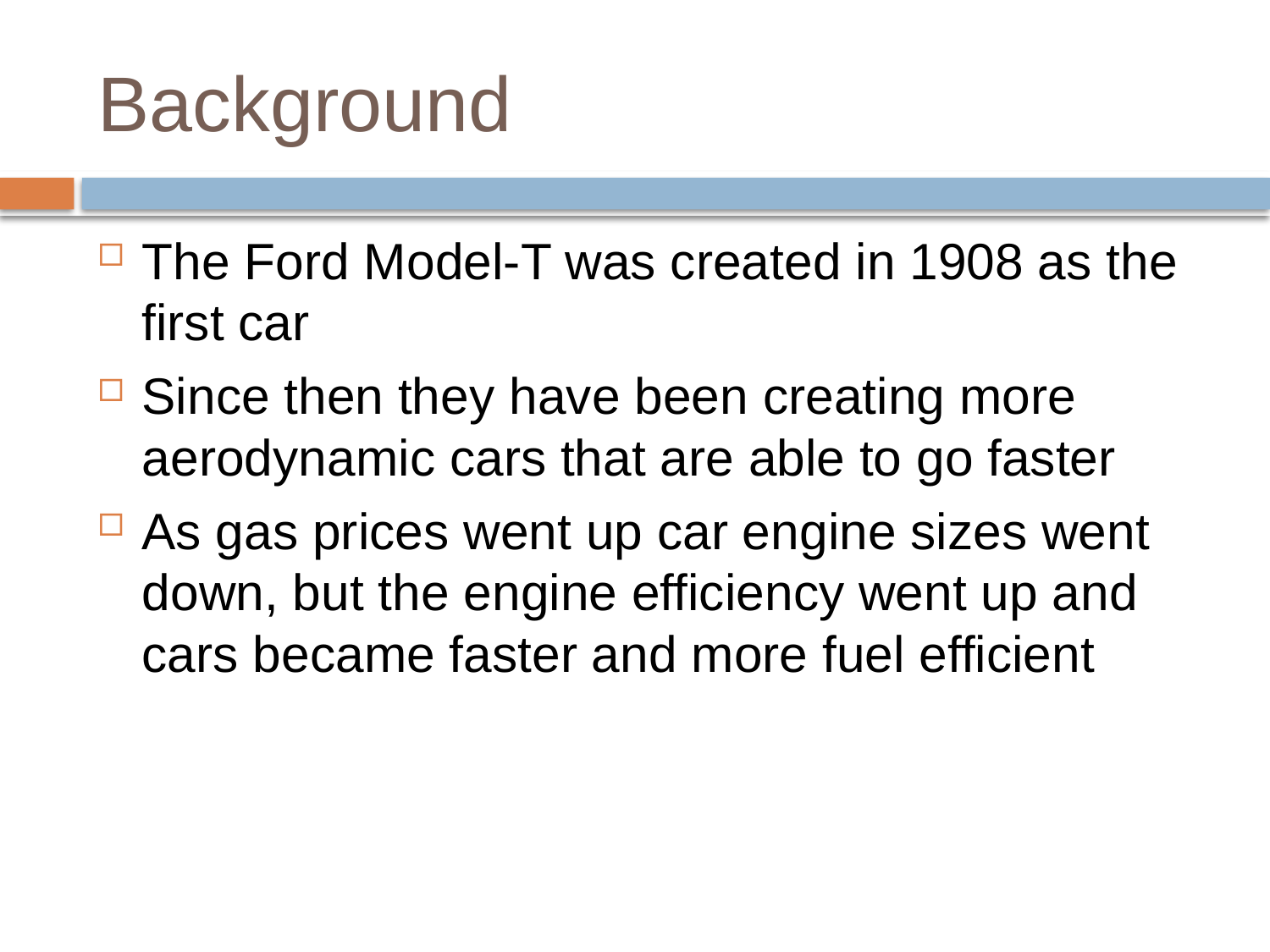

# Background
The Ford Model-T was created in 1908 as the first car
Since then they have been creating more aerodynamic cars that are able to go faster
As gas prices went up car engine sizes went down, but the engine efficiency went up and cars became faster and more fuel efficient